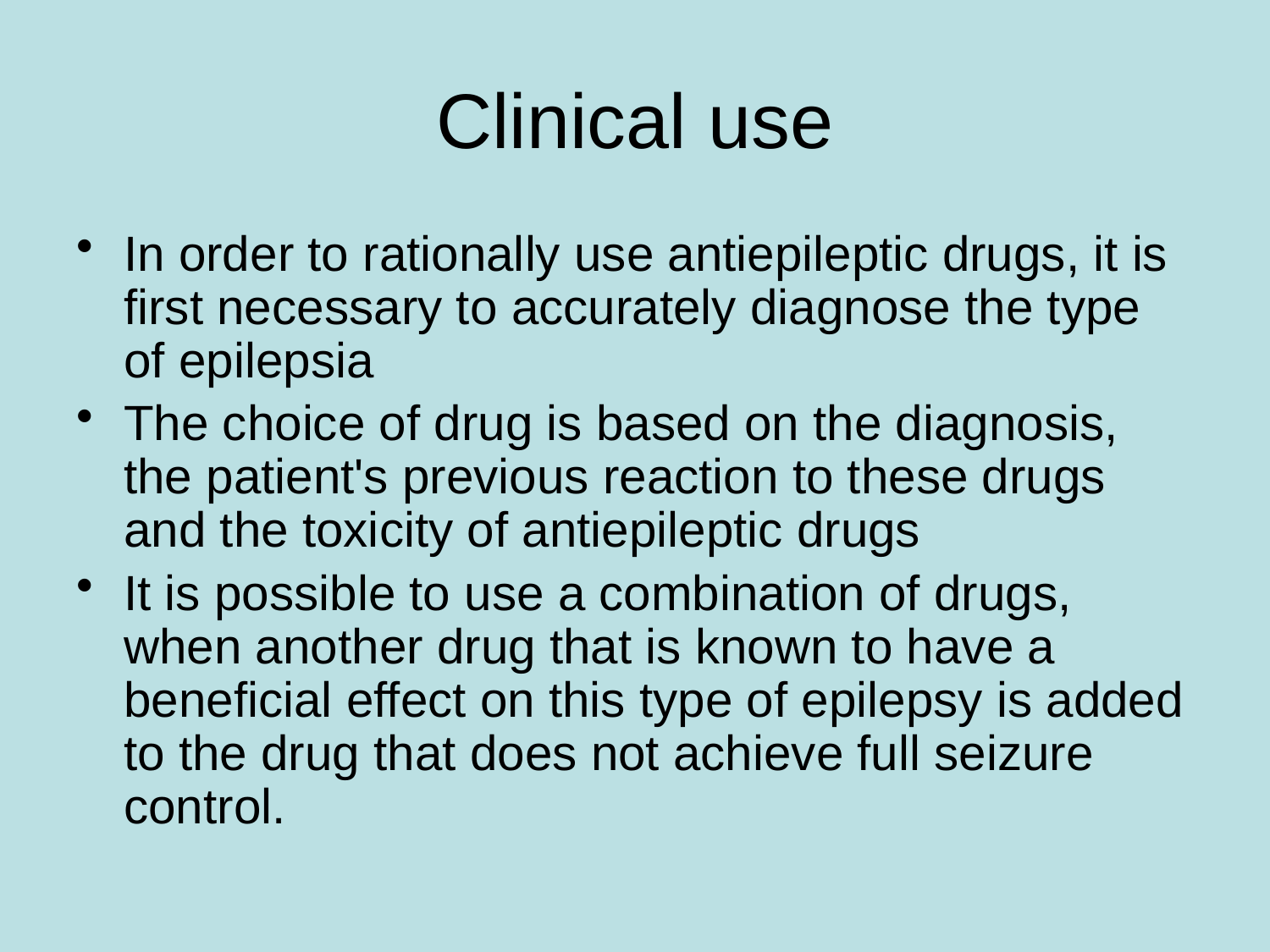

# Clinical use
In order to rationally use antiepileptic drugs, it is first necessary to accurately diagnose the type of epilepsia
The choice of drug is based on the diagnosis, the patient's previous reaction to these drugs and the toxicity of antiepileptic drugs
It is possible to use a combination of drugs, when another drug that is known to have a beneficial effect on this type of epilepsy is added to the drug that does not achieve full seizure control.